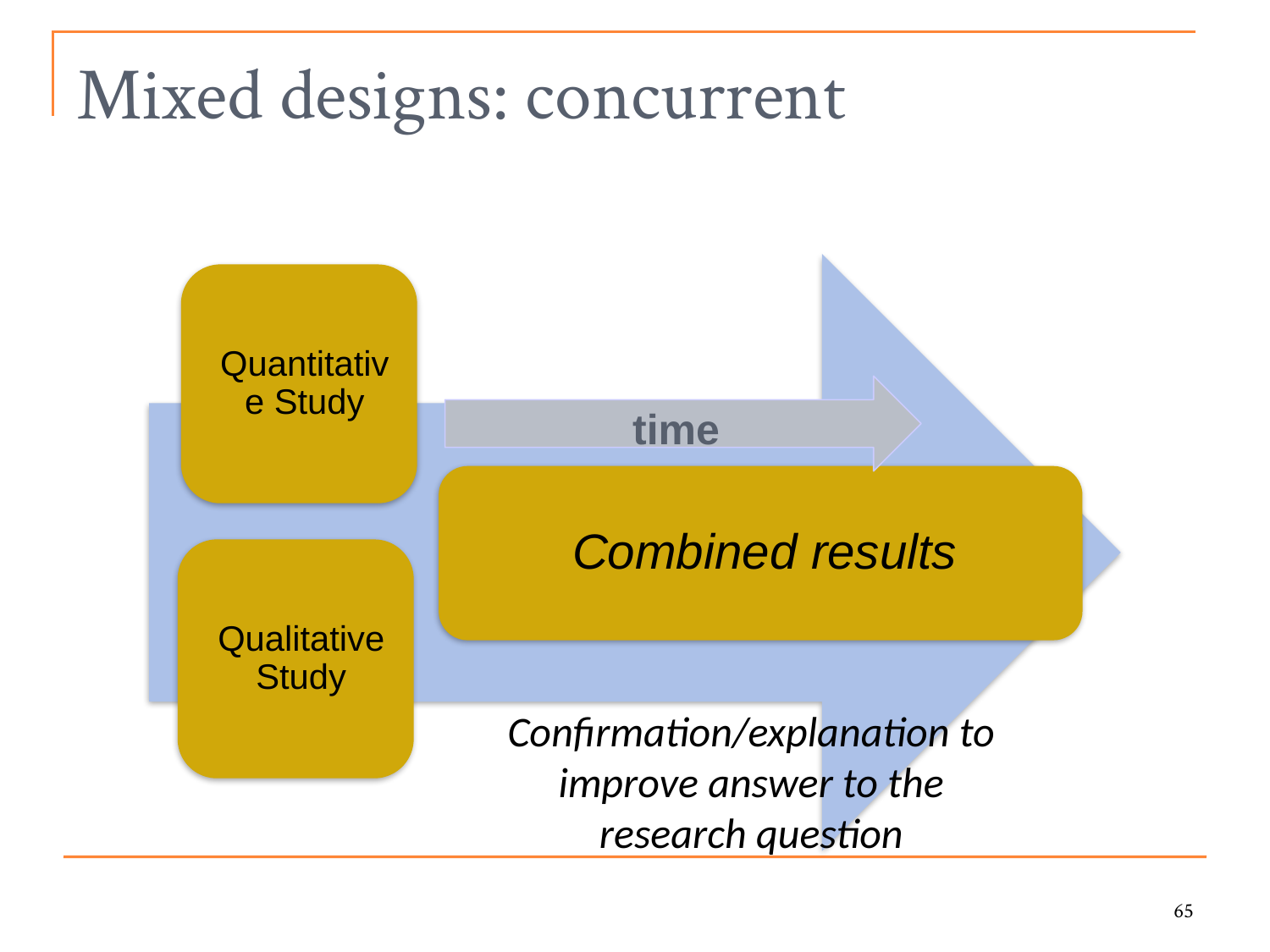

# Mixed designs: concurrent
Quantitative Study
Combined results
Qualitative Study

time
Confirmation/explanation to improve answer to the research question
65